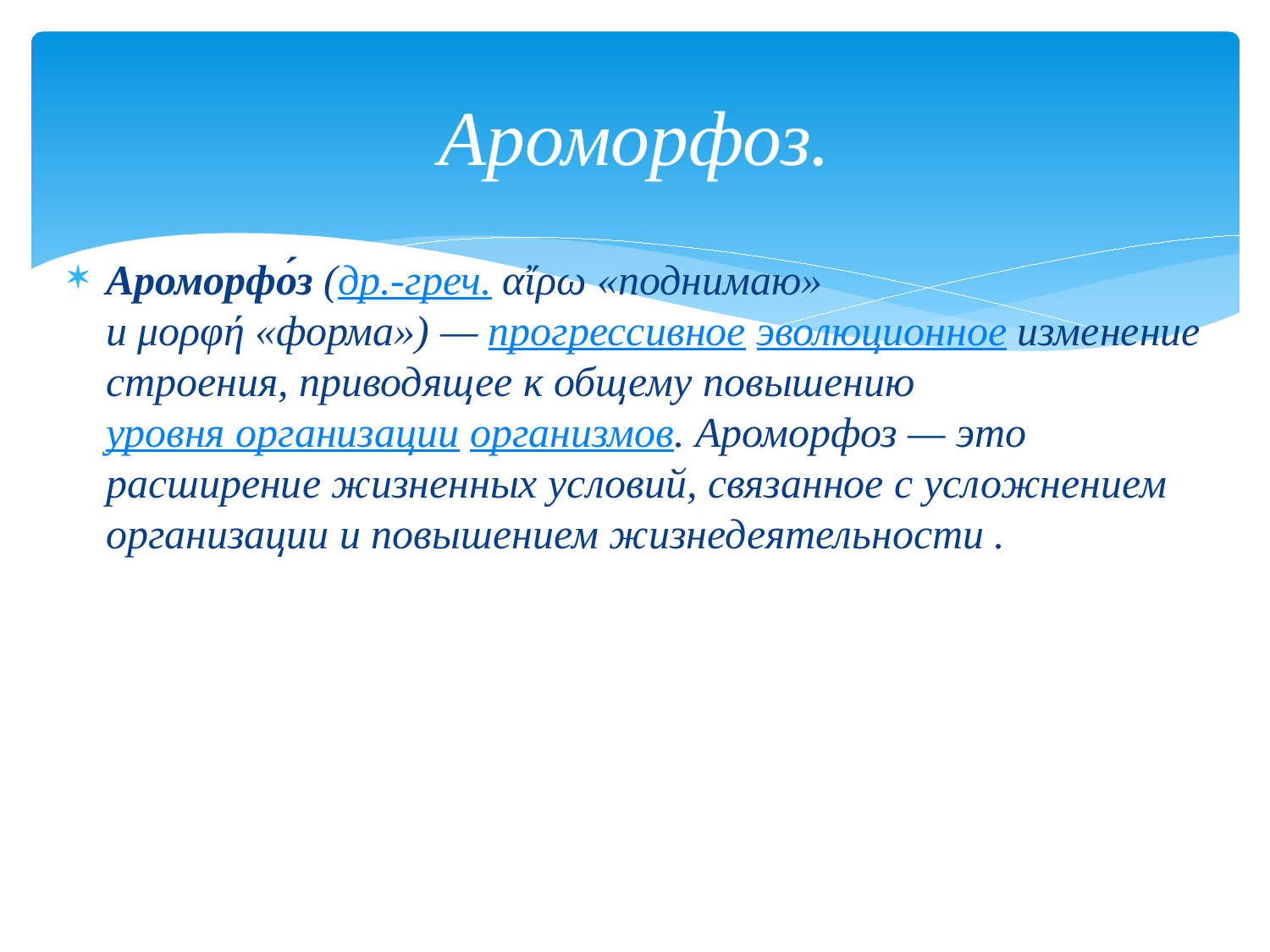

# Ароморфоз.
Ароморфо́з (др.-греч. αἴρω «поднимаю» и μορφή «форма») — прогрессивное эволюционное изменение строения, приводящее к общему повышению уровня организации организмов. Ароморфоз — это расширение жизненных условий, связанное с усложнением организации и повышением жизнедеятельности .